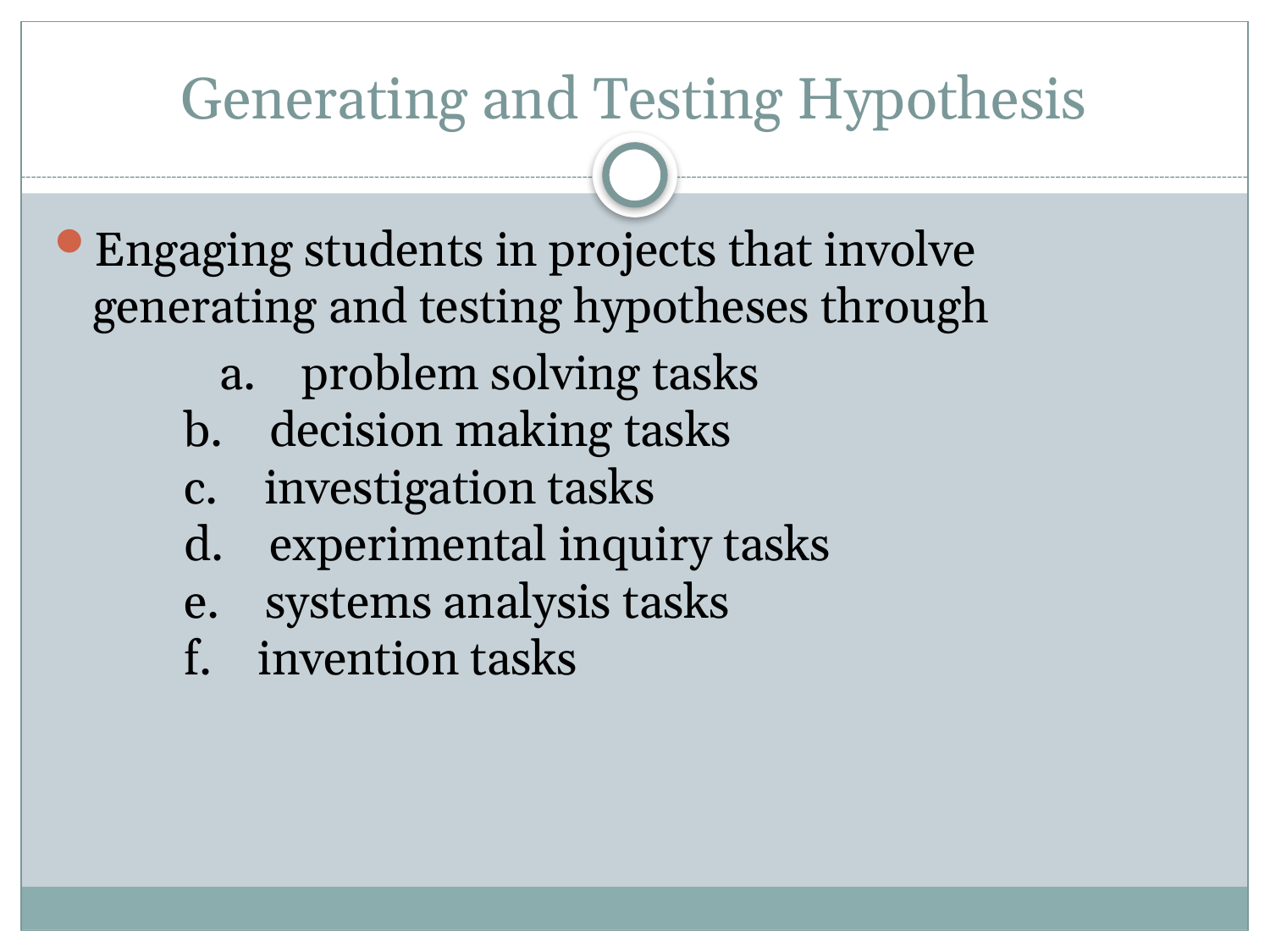

# Generating and Testing Hypothesis
Engaging students in projects that involve generating and testing hypotheses through
		a.    problem solving tasks
        b.    decision making tasks
        c.    investigation tasks
        d.    experimental inquiry tasks
        e.    systems analysis tasks
        f.    invention tasks